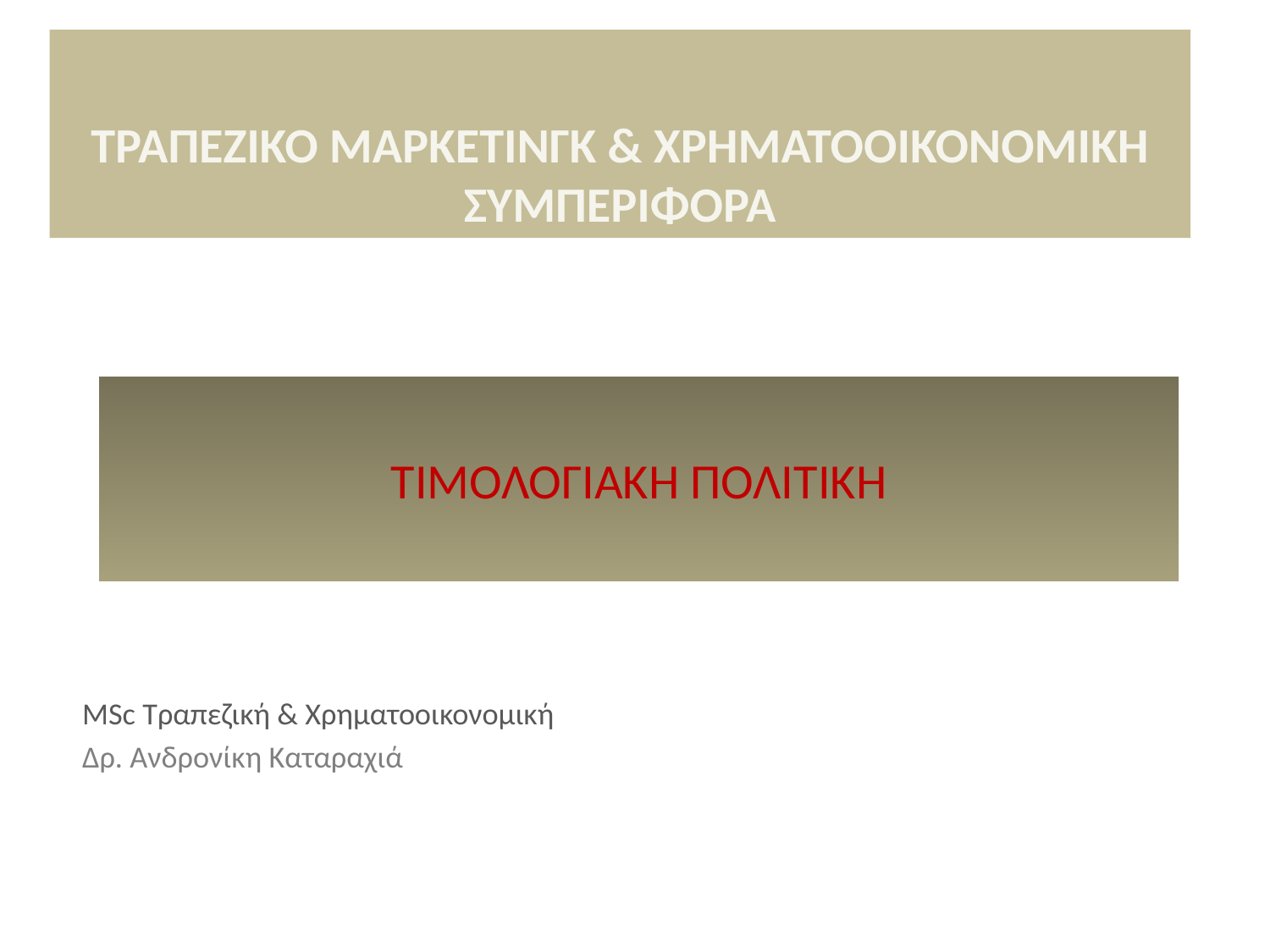

ΤΡΑΠΕΖΙΚΟ ΜΑΡΚΕΤΙΝΓΚ & ΧΡΗΜΑΤΟΟΙΚΟΝΟΜΙΚΗ ΣΥΜΠΕΡΙΦΟΡΑ
# ΤΙΜΟΛΟΓΙΑΚΗ ΠΟΛΙΤΙΚΗ

MSc Τραπεζική & Χρηματοοικονομική
Δρ. Ανδρονίκη Καταραχιά